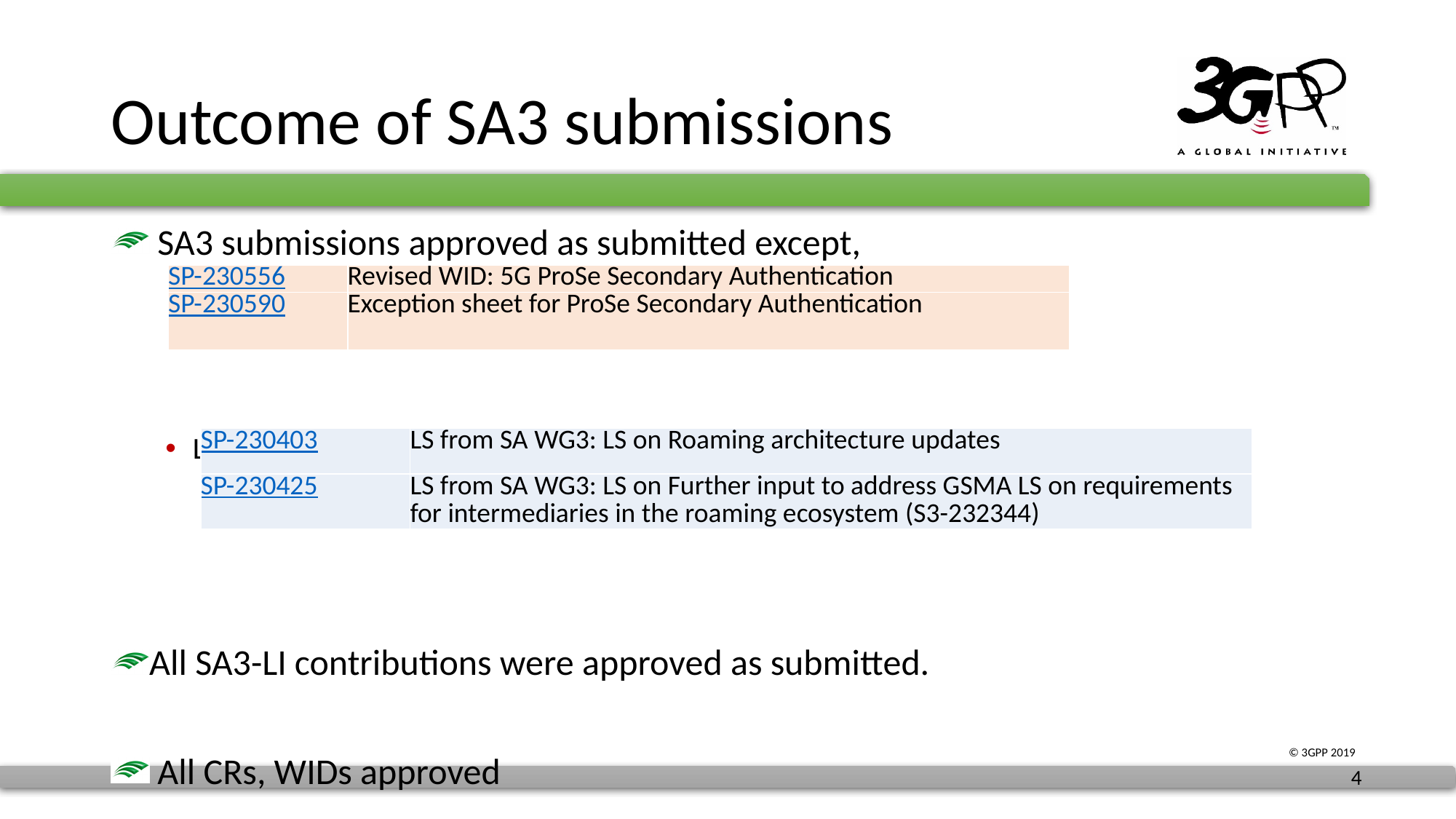

# Outcome of SA3 submissions
 SA3 submissions approved as submitted except,

LS were noted

All SA3-LI contributions were approved as submitted.

 All CRs, WIDs approved

| SP-230556 | Revised WID: 5G ProSe Secondary Authentication |
| --- | --- |
| SP-230590 | Exception sheet for ProSe Secondary Authentication |
| SP-230403 | LS from SA WG3: LS on Roaming architecture updates |
| --- | --- |
| SP-230425 | LS from SA WG3: LS on Further input to address GSMA LS on requirements for intermediaries in the roaming ecosystem (S3-232344) |